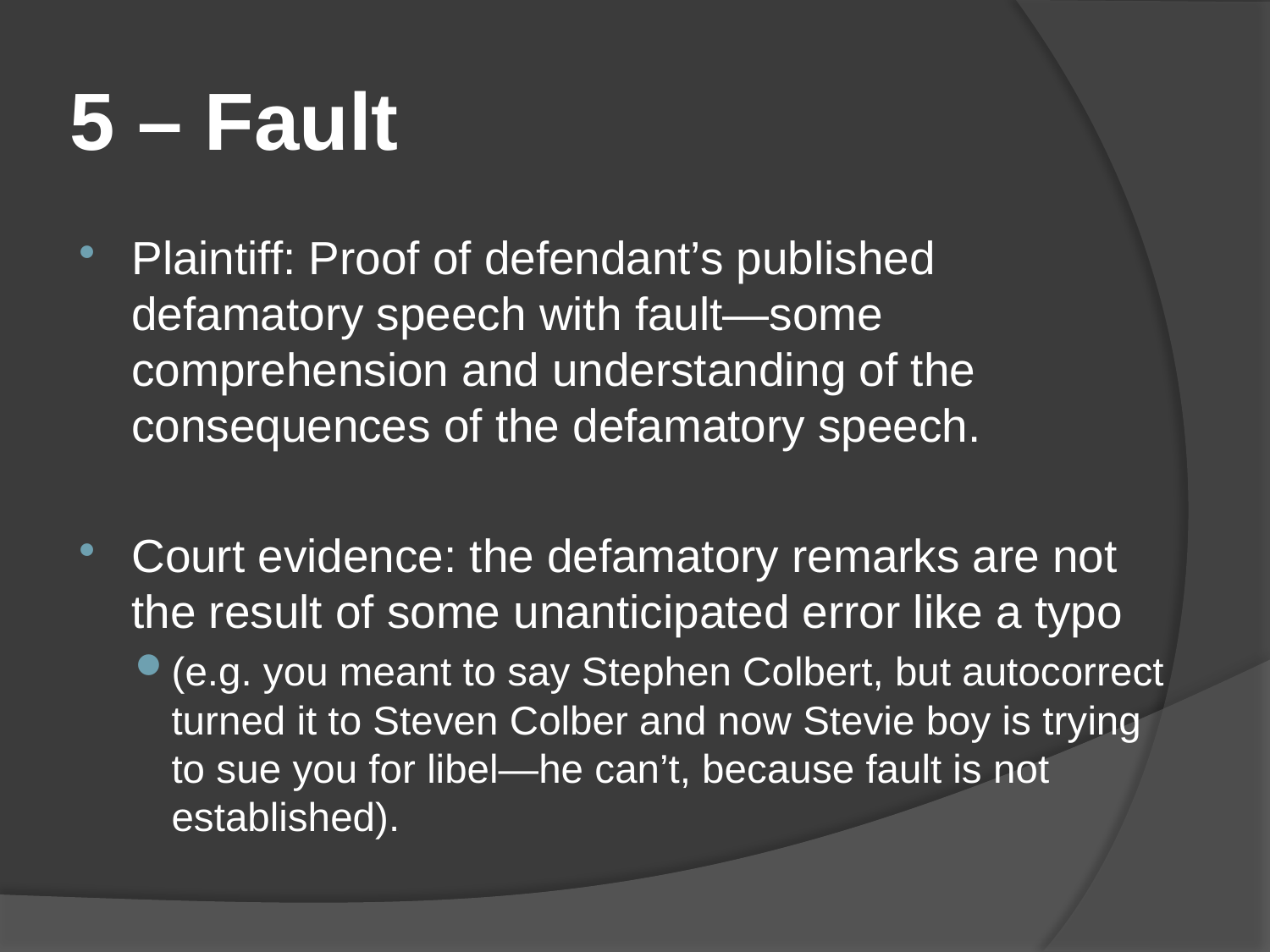

# 5 – Fault
Plaintiff: Proof of defendant’s published defamatory speech with fault—some comprehension and understanding of the consequences of the defamatory speech.

Court evidence: the defamatory remarks are not the result of some unanticipated error like a typo
(e.g. you meant to say Stephen Colbert, but autocorrect turned it to Steven Colber and now Stevie boy is trying to sue you for libel—he can’t, because fault is not established).